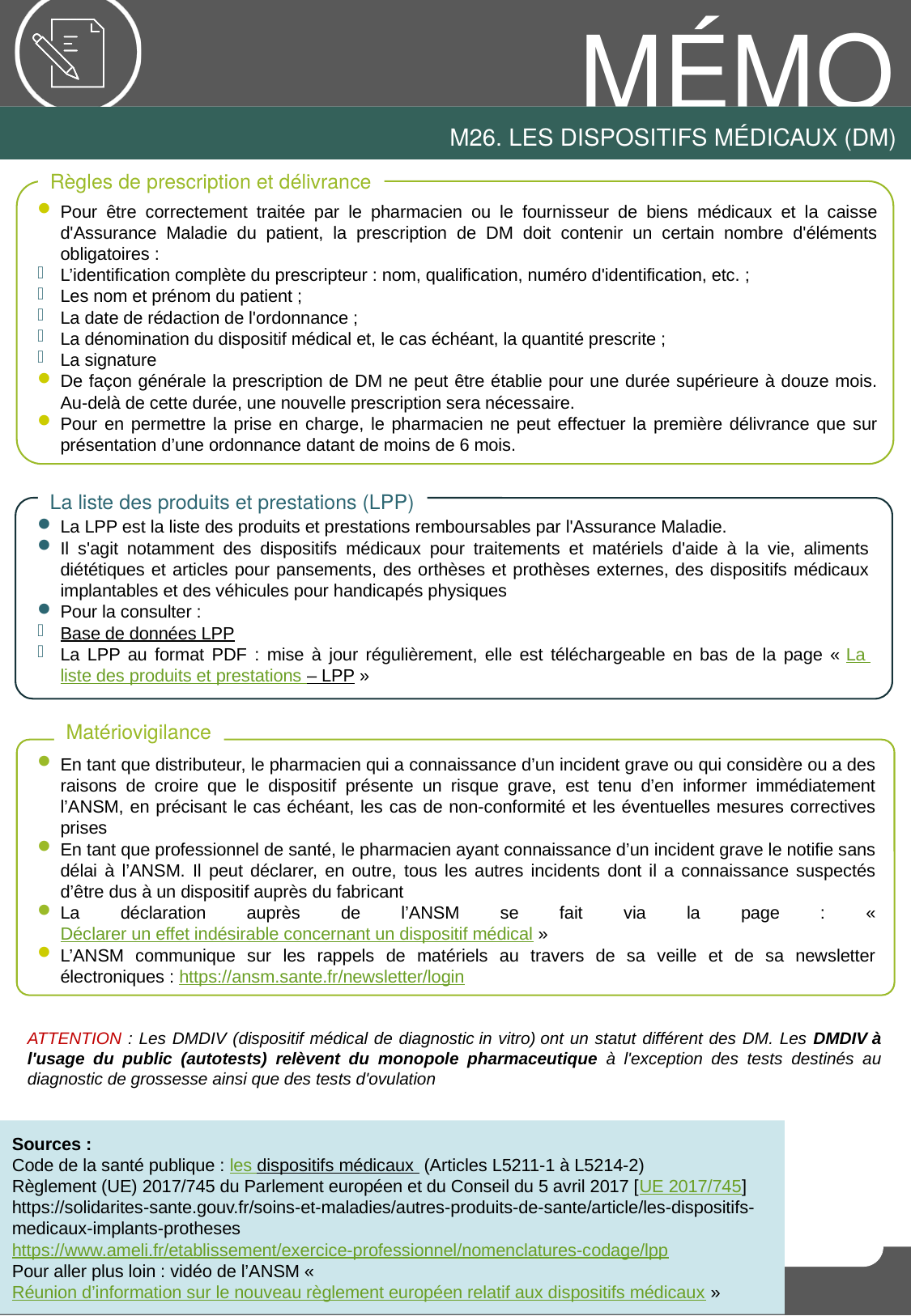

M26. Les dispositifs médicaux (DM)
Règles de prescription et délivrance

Pour être correctement traitée par le pharmacien ou le fournisseur de biens médicaux et la caisse d'Assurance Maladie du patient, la prescription de DM doit contenir un certain nombre d'éléments obligatoires :
L’identification complète du prescripteur : nom, qualification, numéro d'identification, etc. ;
Les nom et prénom du patient ;
La date de rédaction de l'ordonnance ;
La dénomination du dispositif médical et, le cas échéant, la quantité prescrite ;
La signature
De façon générale la prescription de DM ne peut être établie pour une durée supérieure à douze mois. Au-delà de cette durée, une nouvelle prescription sera nécessaire.
Pour en permettre la prise en charge, le pharmacien ne peut effectuer la première délivrance que sur présentation d’une ordonnance datant de moins de 6 mois.
La liste des produits et prestations (LPP)

La LPP est la liste des produits et prestations remboursables par l'Assurance Maladie.
Il s'agit notamment des dispositifs médicaux pour traitements et matériels d'aide à la vie, aliments diététiques et articles pour pansements, des orthèses et prothèses externes, des dispositifs médicaux implantables et des véhicules pour handicapés physiques
Pour la consulter :
Base de données LPP
La LPP au format PDF : mise à jour régulièrement, elle est téléchargeable en bas de la page « La liste des produits et prestations – LPP »
Matériovigilance

En tant que distributeur, le pharmacien qui a connaissance d’un incident grave ou qui considère ou a des raisons de croire que le dispositif présente un risque grave, est tenu d’en informer immédiatement l’ANSM, en précisant le cas échéant, les cas de non-conformité et les éventuelles mesures correctives prises
En tant que professionnel de santé, le pharmacien ayant connaissance d’un incident grave le notifie sans délai à l’ANSM. Il peut déclarer, en outre, tous les autres incidents dont il a connaissance suspectés d’être dus à un dispositif auprès du fabricant
La déclaration auprès de l’ANSM se fait via la page : « Déclarer un effet indésirable concernant un dispositif médical »
L’ANSM communique sur les rappels de matériels au travers de sa veille et de sa newsletter électroniques : https://ansm.sante.fr/newsletter/login
ATTENTION : Les DMDIV (dispositif médical de diagnostic in vitro) ont un statut différent des DM. Les DMDIV à l'usage du public (autotests) relèvent du monopole pharmaceutique à l'exception des tests destinés au diagnostic de grossesse ainsi que des tests d'ovulation
Sources :
Code de la santé publique : les dispositifs médicaux  (Articles L5211-1 à L5214-2)
Règlement (UE) 2017/745 du Parlement européen et du Conseil du 5 avril 2017 [UE 2017/745]
https://solidarites-sante.gouv.fr/soins-et-maladies/autres-produits-de-sante/article/les-dispositifs-medicaux-implants-protheses
https://www.ameli.fr/etablissement/exercice-professionnel/nomenclatures-codage/lpp
Pour aller plus loin : vidéo de l’ANSM « Réunion d’information sur le nouveau règlement européen relatif aux dispositifs médicaux »